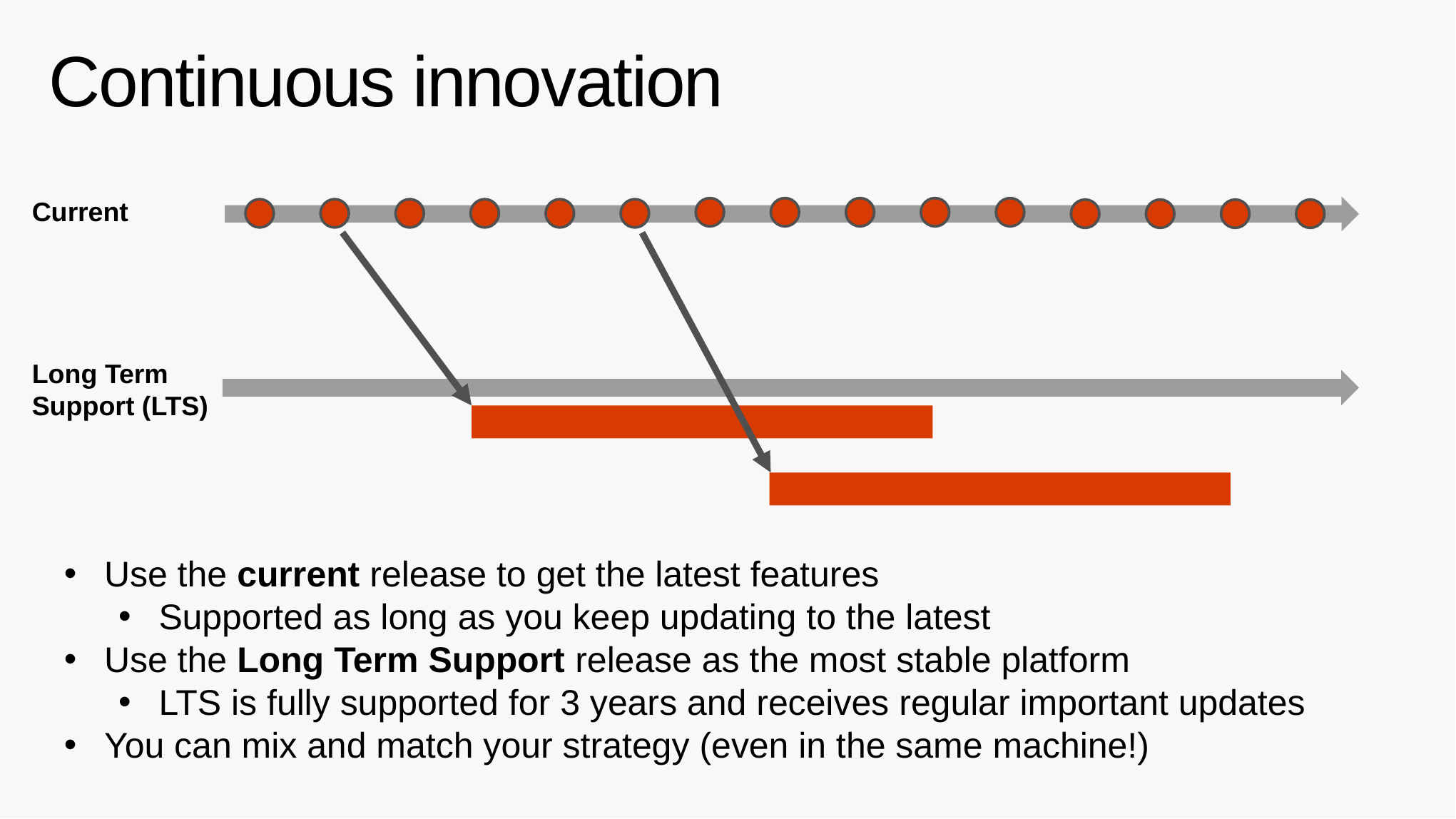

# Continuous innovation
Current

Long Term Support (LTS)

Use the current release to get the latest features
Supported as long as you keep updating to the latest
Use the Long Term Support release as the most stable platform
LTS is fully supported for 3 years and receives regular important updates
You can mix and match your strategy (even in the same machine!)